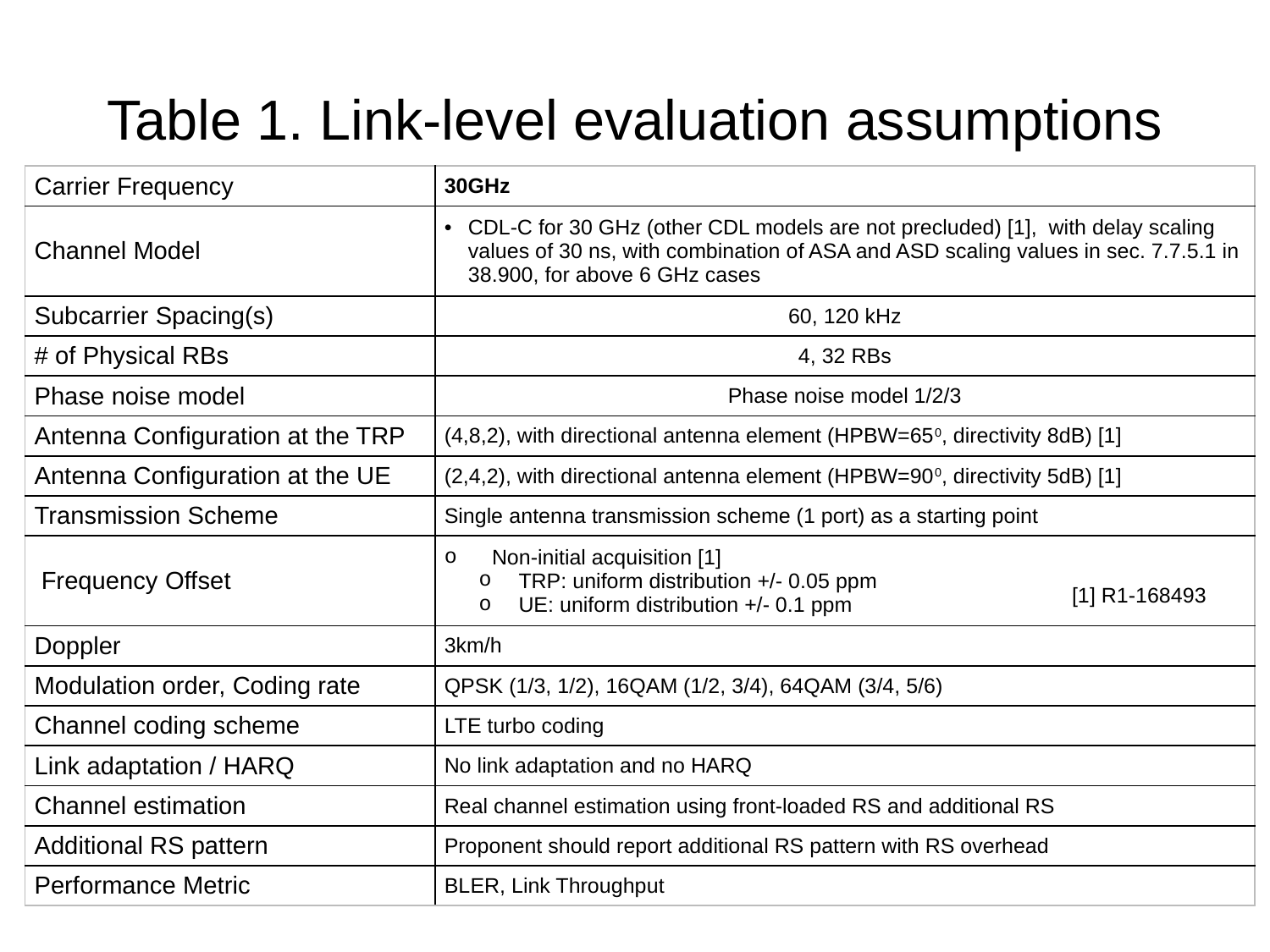

# Table 1. Link-level evaluation assumptions
| Carrier Frequency | 30GHz |
| --- | --- |
| Channel Model | CDL-C for 30 GHz (other CDL models are not precluded) [1], with delay scaling values of 30 ns, with combination of ASA and ASD scaling values in sec. 7.7.5.1 in 38.900, for above 6 GHz cases |
| Subcarrier Spacing(s) | 60, 120 kHz |
| # of Physical RBs | 4, 32 RBs |
| Phase noise model | Phase noise model 1/2/3 |
| Antenna Configuration at the TRP | (4,8,2), with directional antenna element (HPBW=650, directivity 8dB) [1] |
| Antenna Configuration at the UE | (2,4,2), with directional antenna element (HPBW=900, directivity 5dB) [1] |
| Transmission Scheme | Single antenna transmission scheme (1 port) as a starting point |
| Frequency Offset | Non-initial acquisition [1] TRP: uniform distribution +/- 0.05 ppm UE: uniform distribution +/- 0.1 ppm |
| Doppler | 3km/h |
| Modulation order, Coding rate | QPSK (1/3, 1/2), 16QAM (1/2, 3/4), 64QAM (3/4, 5/6) |
| Channel coding scheme | LTE turbo coding |
| Link adaptation / HARQ | No link adaptation and no HARQ |
| Channel estimation | Real channel estimation using front-loaded RS and additional RS |
| Additional RS pattern | Proponent should report additional RS pattern with RS overhead |
| Performance Metric | BLER, Link Throughput |
[1] R1-168493